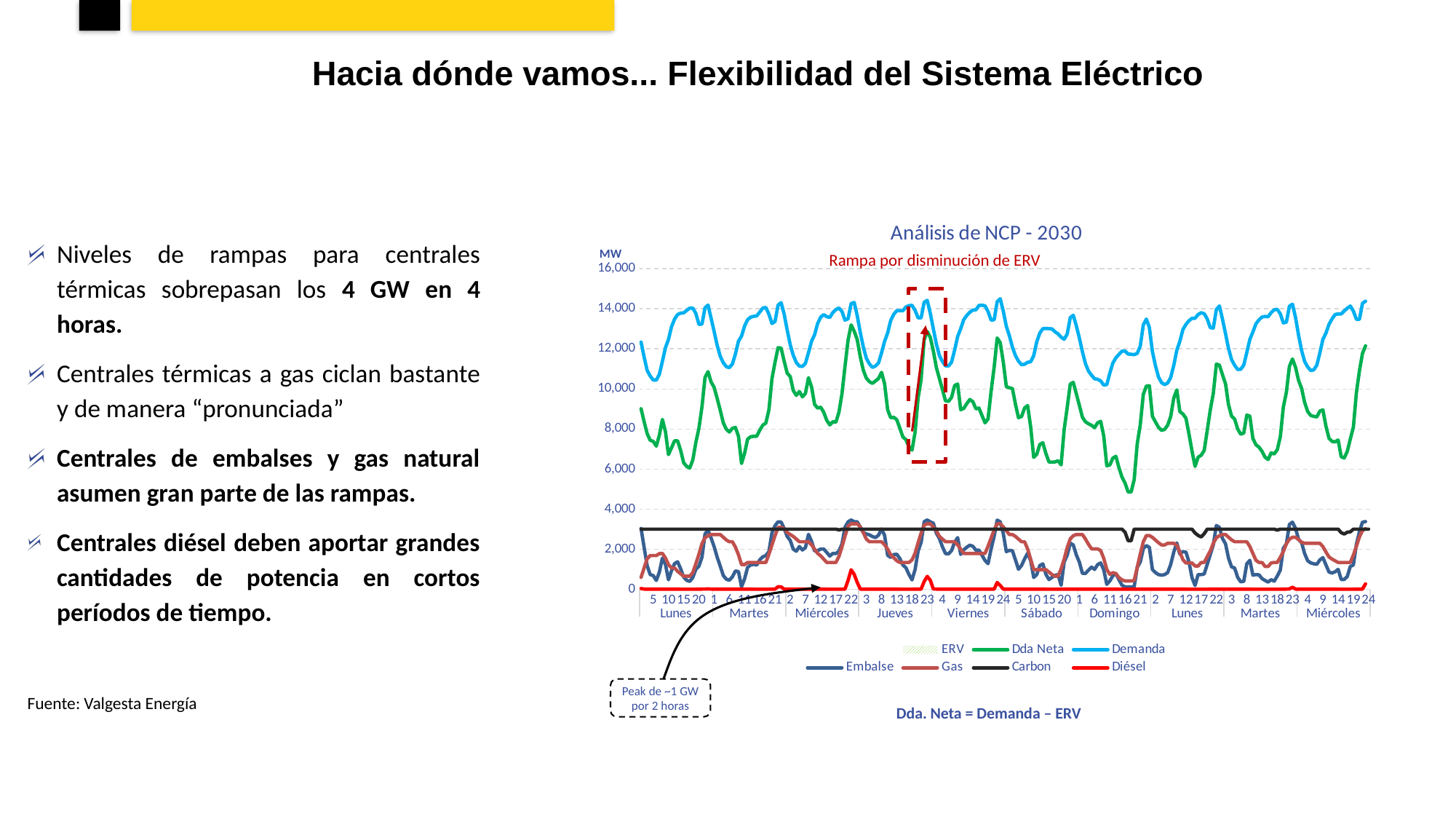

Hacia dónde vamos... Flexibilidad del Sistema Eléctrico

### Chart: Análisis de NCP - 2030

| Category |  |  | Dda Neta |  | Embalse | Gas | Carbon | Diésel |
|---|---|---|---|---|---|---|---|---|
MW
Rampa por disminución de ERV

Peak de ~1 GW por 2 horas
Dda. Neta = Demanda – ERV
Niveles de rampas para centrales térmicas sobrepasan los 4 GW en 4 horas.
Centrales térmicas a gas ciclan bastante y de manera “pronunciada”
Centrales de embalses y gas natural asumen gran parte de las rampas.
Centrales diésel deben aportar grandes cantidades de potencia en cortos períodos de tiempo.

Fuente: Valgesta Energía